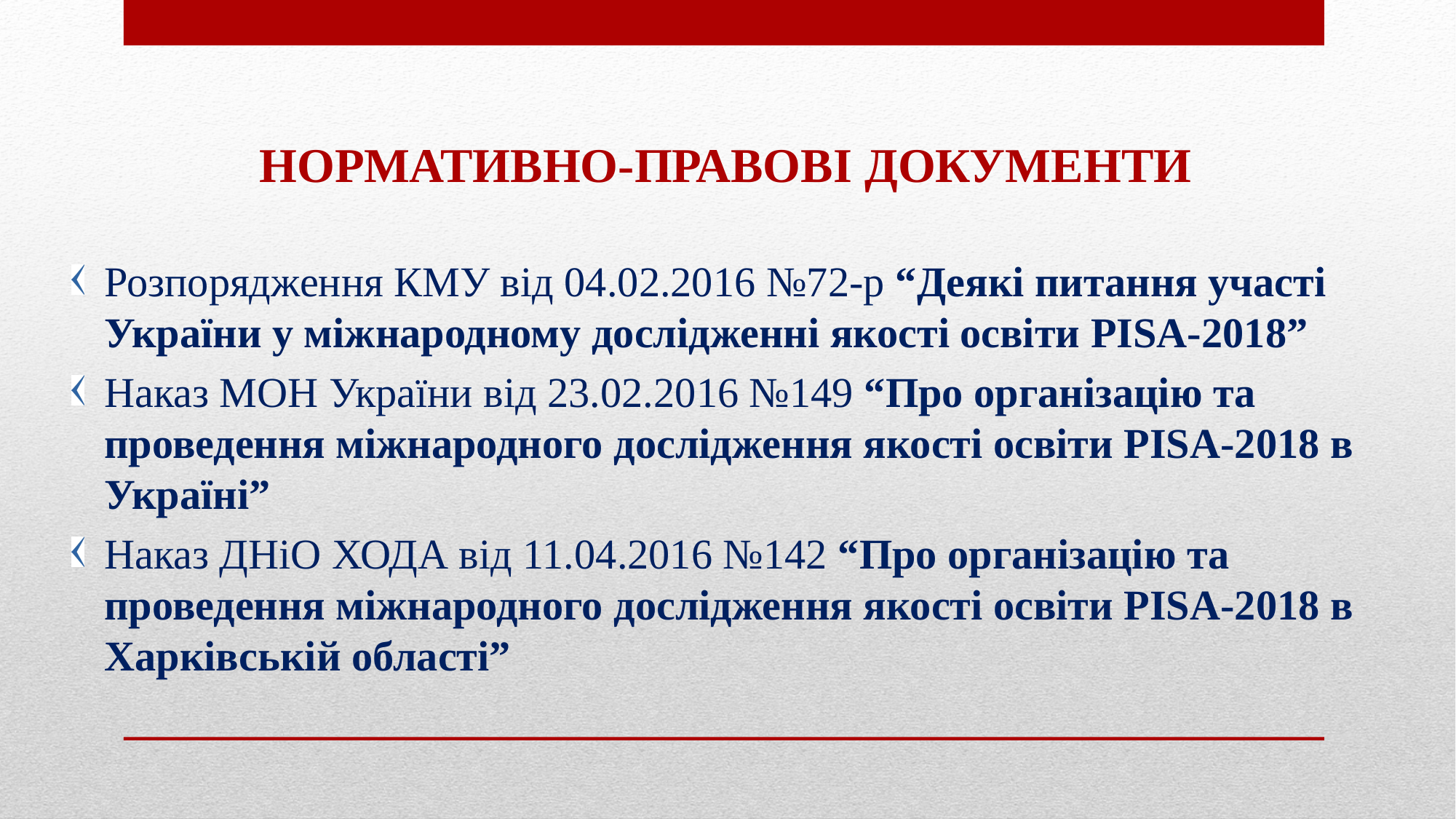

НОРМАТИВНО-ПРАВОВІ ДОКУМЕНТИ
Розпорядження КМУ від 04.02.2016 №72-р “Деякі питання участі України у міжнародному дослідженні якості освіти PISA-2018”
Наказ МОН України від 23.02.2016 №149 “Про організацію та проведення міжнародного дослідження якості освіти PISA-2018 в Україні”
Наказ ДНіО ХОДА від 11.04.2016 №142 “Про організацію та проведення міжнародного дослідження якості освіти PISA-2018 в Харківській області”